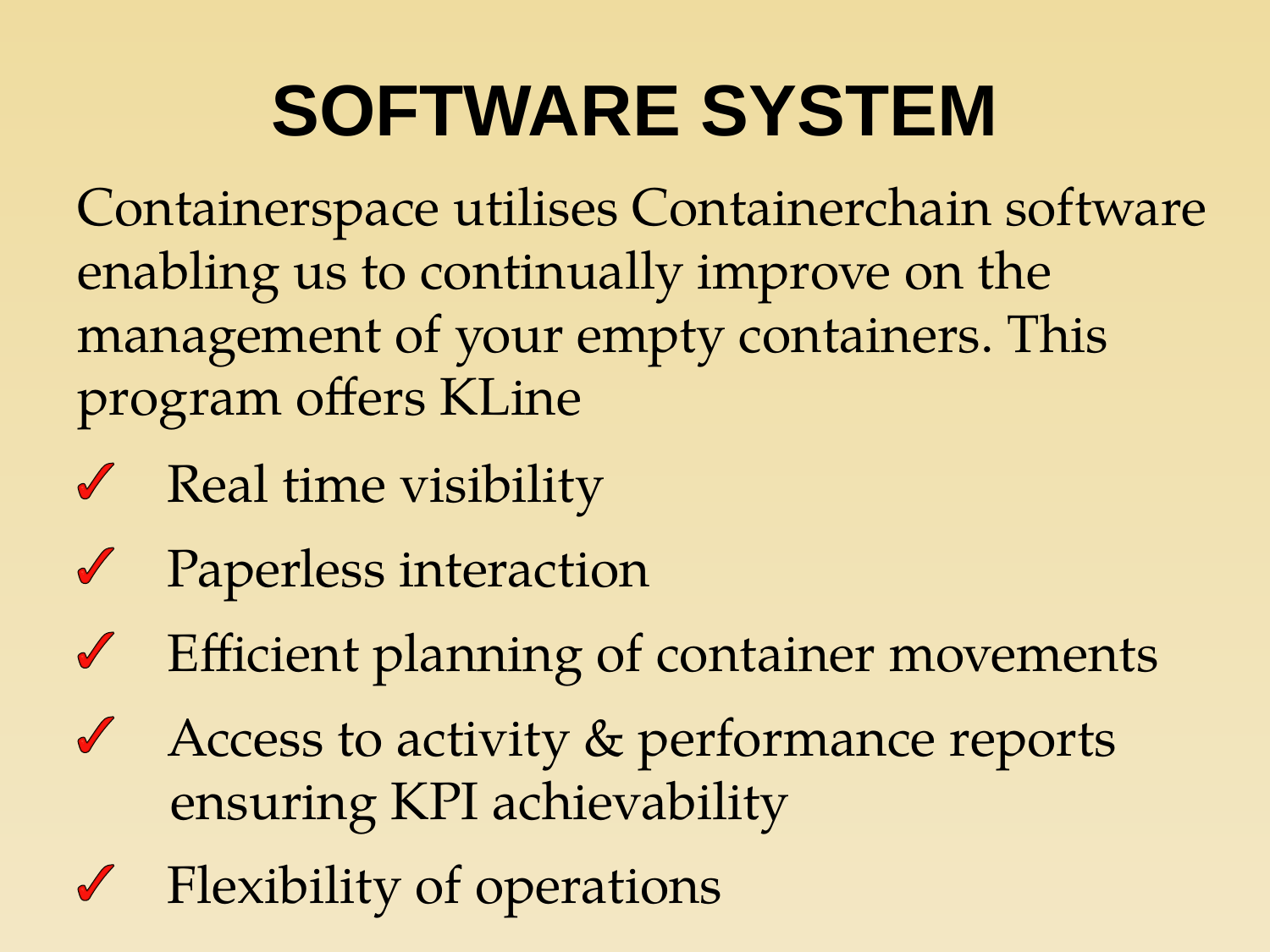

# SOFTWARE SYSTEM
Containerspace utilises Containerchain software enabling us to continually improve on the management of your empty containers. This program offers KLine

  Real time visibility

  Paperless interaction

  Efficient planning of container movements

  Access to activity & performance reports
       ensuring KPI achievability

  Flexibility of operations